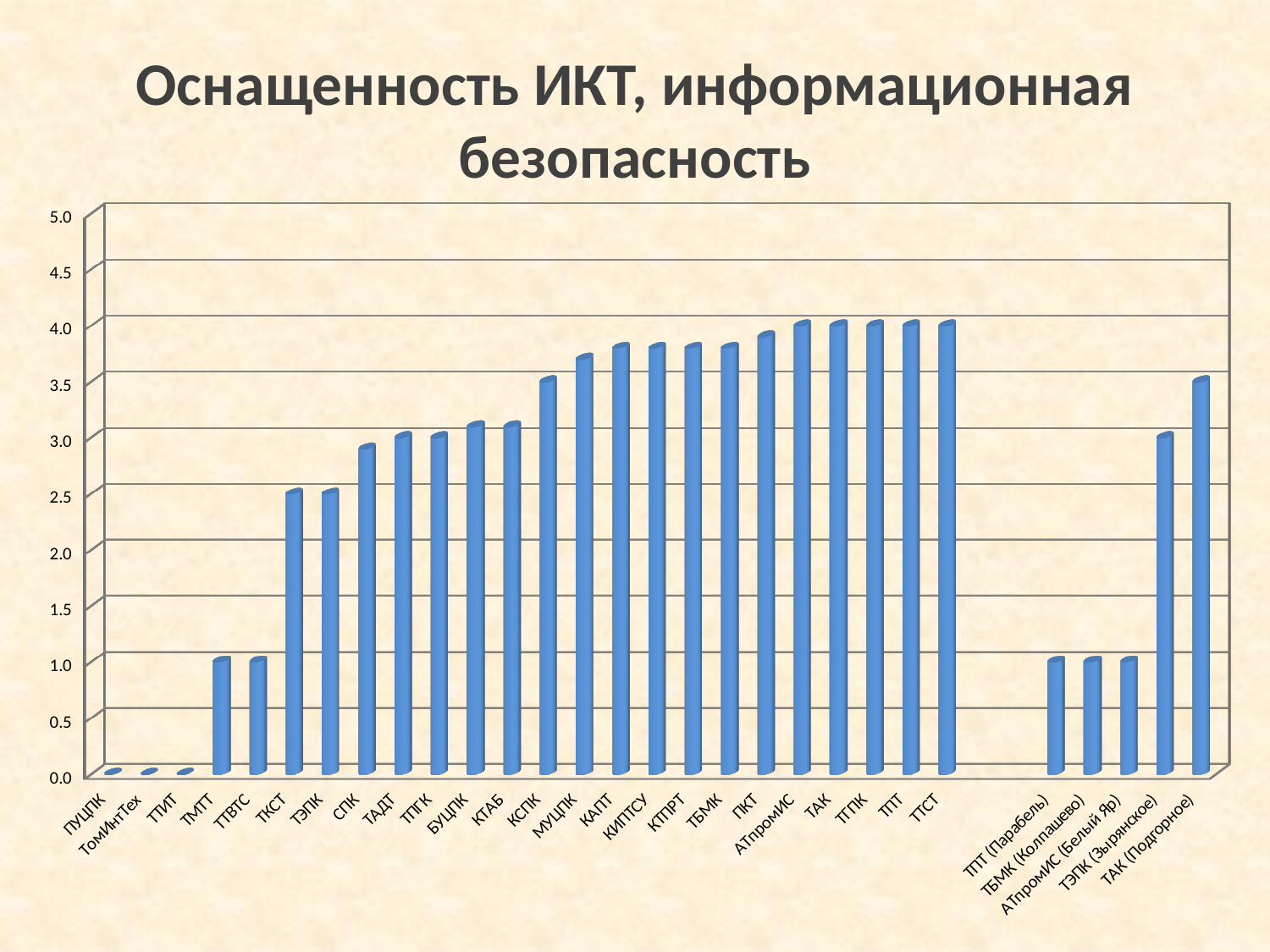

# Оснащенность ИКТ, информационная безопасность

[unsupported chart]